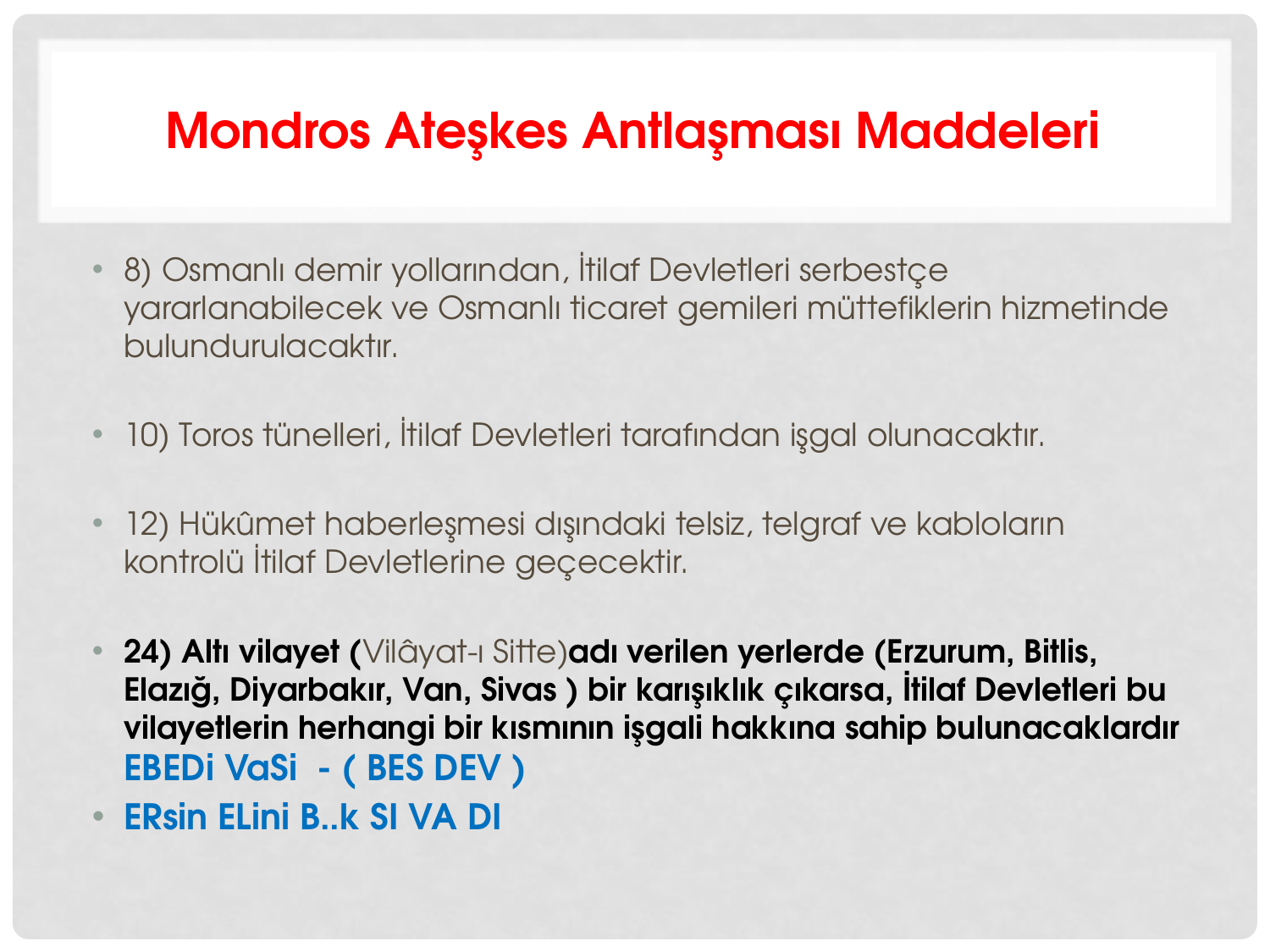

# Mondros Ateşkes Antlaşması Maddeleri
8) Osmanlı demir yollarından, İtilaf Devletleri serbestçe  yararlanabilecek ve Osmanlı ticaret gemileri müttefiklerin hizmetinde bulundurulacaktır.

10) Toros tünelleri, İtilaf Devletleri tarafından işgal olunacaktır.

12) Hükûmet haberleşmesi dışındaki telsiz, telgraf ve kabloların kontrolü İtilaf Devletlerine geçecektir.

24) Altı vilayet (Vilâyat-ı Sitte)adı verilen yerlerde (Erzurum, Bitlis, Elazığ, Diyarbakır, Van, Sivas ) bir karışıklık çıkarsa, İtilaf Devletleri bu vilayetlerin herhangi bir kısmının işgali hakkına sahip bulunacaklardır EBEDi VaSi  - ( BES DEV )
ERsin ELini B..k SI VA DI